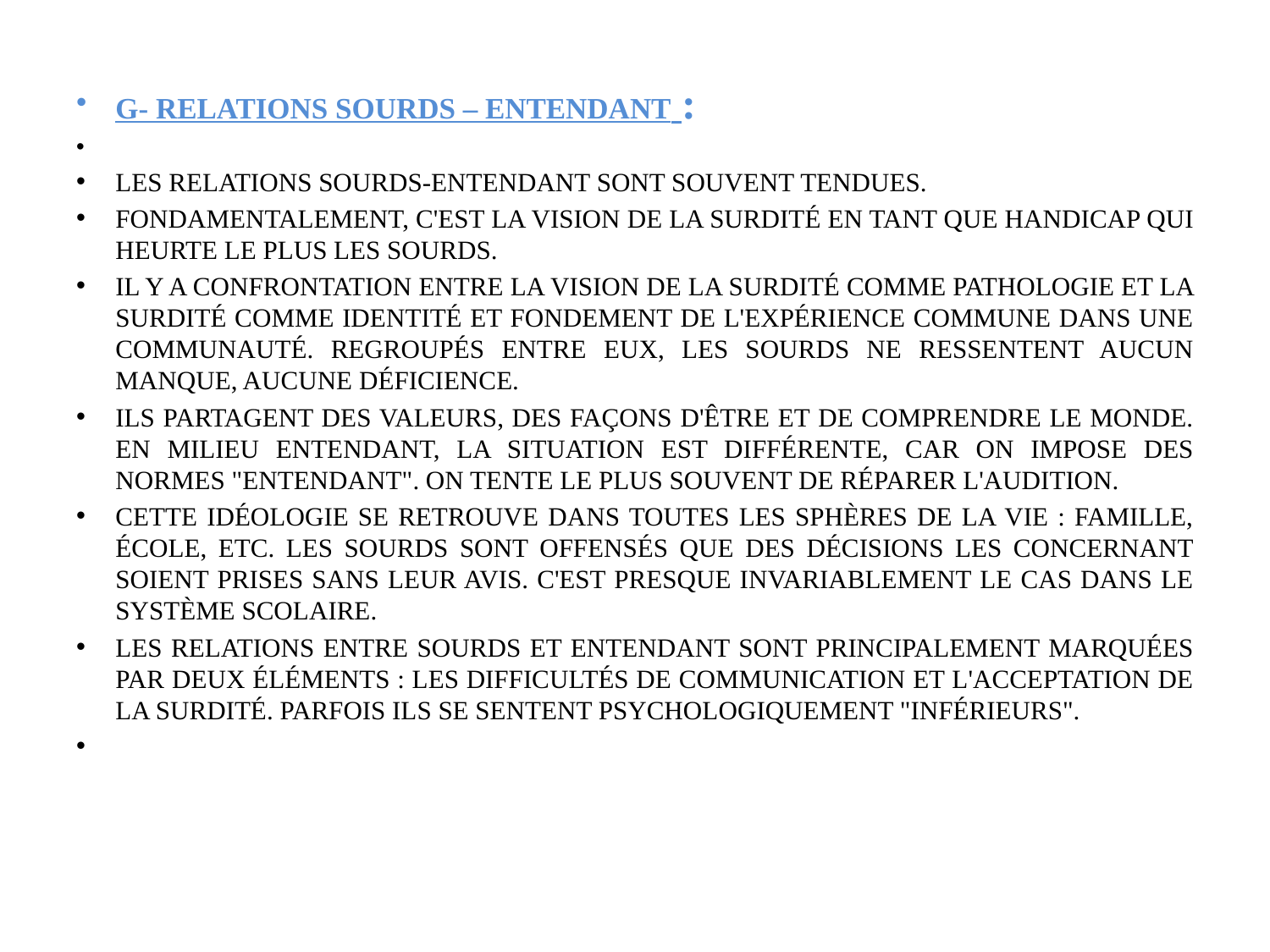

G- Relations Sourds – Entendant :

Les relations Sourds-entendant sont souvent tendues.
Fondamentalement, c'est la vision de la surdité en tant que handicap qui heurte le plus les Sourds.
Il y a confrontation entre la vision de la surdité comme pathologie et la surdité comme identité et fondement de l'expérience commune dans une communauté. Regroupés entre eux, les Sourds ne ressentent aucun manque, aucune déficience.
Ils partagent des valeurs, des façons d'être et de comprendre le monde. En milieu entendant, la situation est différente, car on impose des normes "entendant". On tente le plus souvent de réparer l'audition.
Cette idéologie se retrouve dans toutes les sphères de la vie : famille, école, etc. Les Sourds sont offensés que des décisions les concernant soient prises sans leur avis. C'est presque invariablement le cas dans le système scolaire.
Les relations entre Sourds et entendant sont principalement marquées par deux éléments : les difficultés de communication et l'acceptation de la surdité. Parfois ils se sentent psychologiquement "inférieurs".